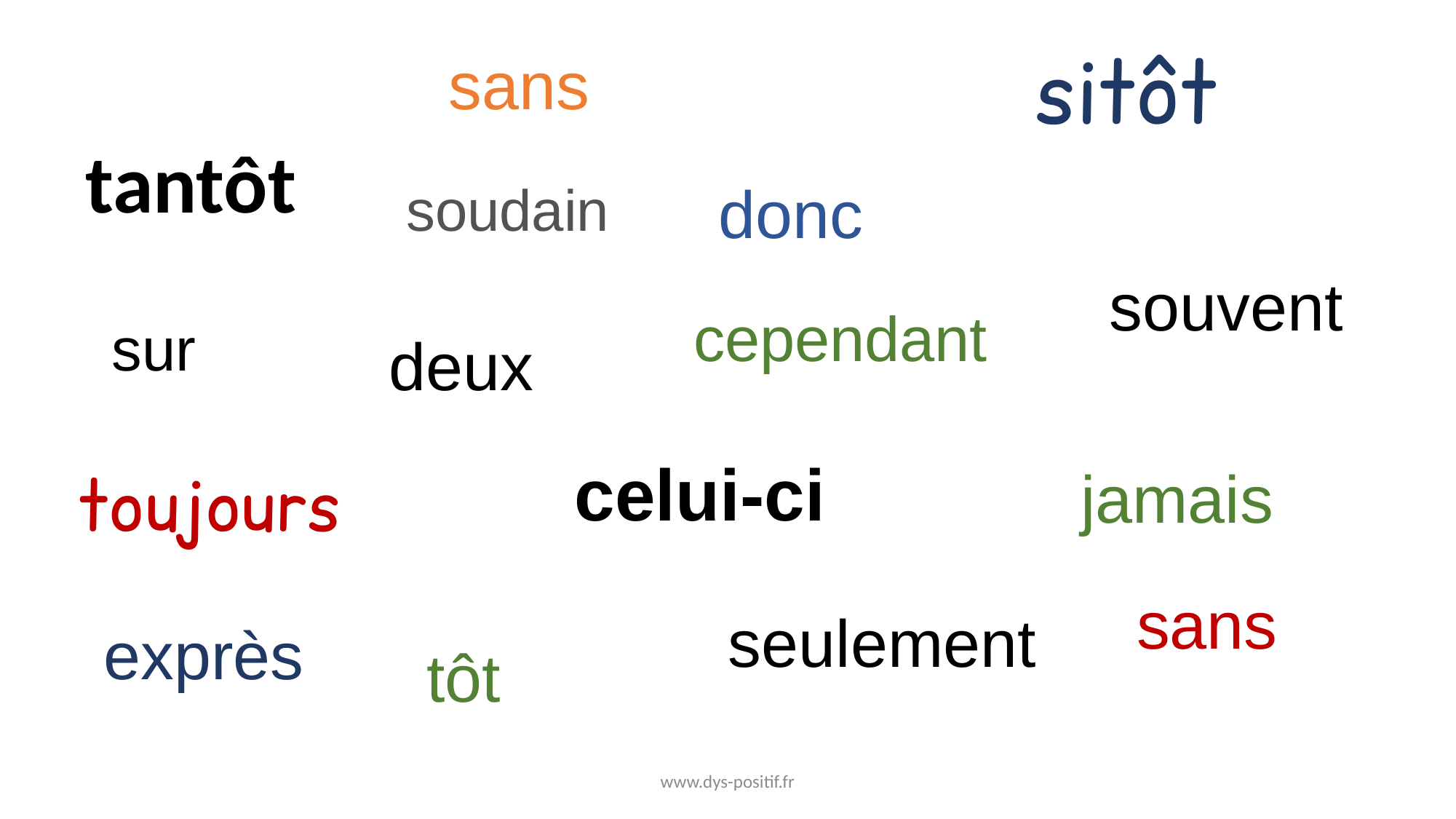

sans
sitôt
tantôt
donc
soudain
souvent
cependant
sur
deux
celui-ci
jamais
toujours
sans
seulement
exprès
tôt
www.dys-positif.fr